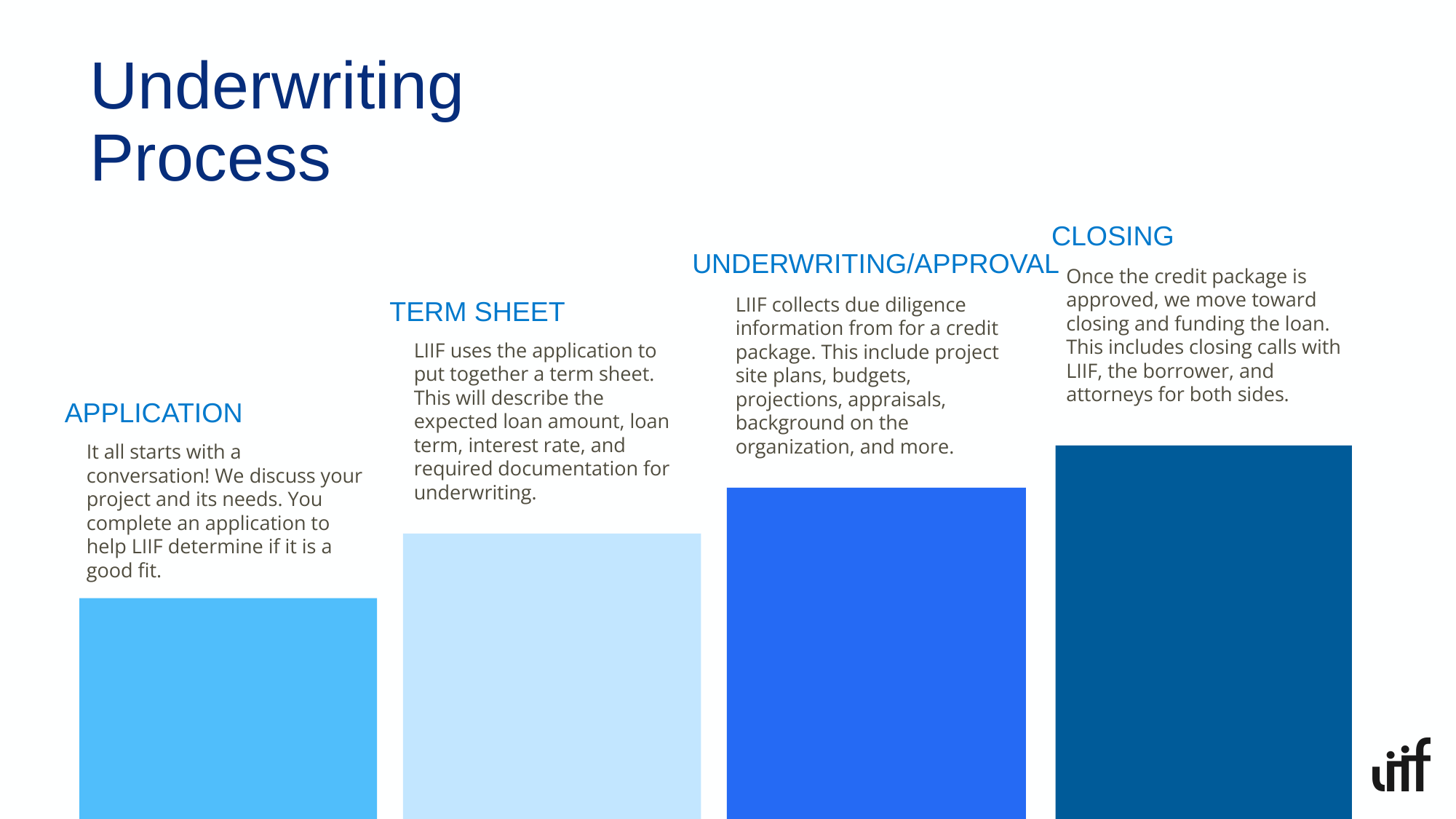

Underwriting Process
CLOSING
UNDERWRITING/APPROVAL
Once the credit package is approved, we move toward closing and funding the loan. This includes closing calls with LIIF, the borrower, and attorneys for both sides.
LIIF collects due diligence information from for a credit package. This include project site plans, budgets, projections, appraisals, background on the organization, and more.
TERM SHEET
LIIF uses the application to put together a term sheet. This will describe the expected loan amount, loan term, interest rate, and required documentation for underwriting.
APPLICATION
It all starts with a conversation! We discuss your project and its needs. You complete an application to help LIIF determine if it is a good fit.

6